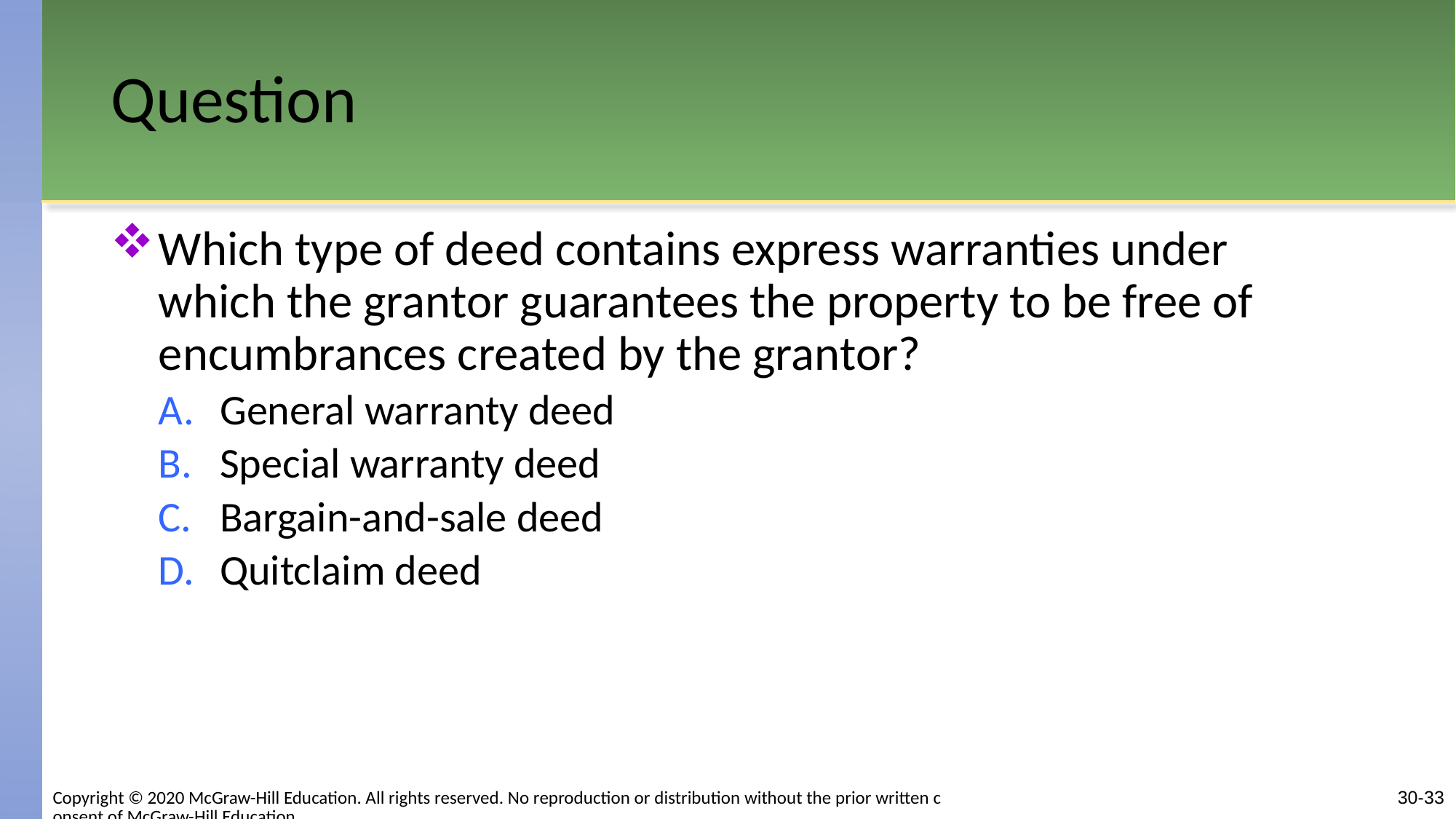

# Question
Which type of deed contains express warranties under which the grantor guarantees the property to be free of encumbrances created by the grantor?
General warranty deed
Special warranty deed
Bargain-and-sale deed
Quitclaim deed
Copyright © 2020 McGraw-Hill Education. All rights reserved. No reproduction or distribution without the prior written consent of McGraw-Hill Education.
30-33